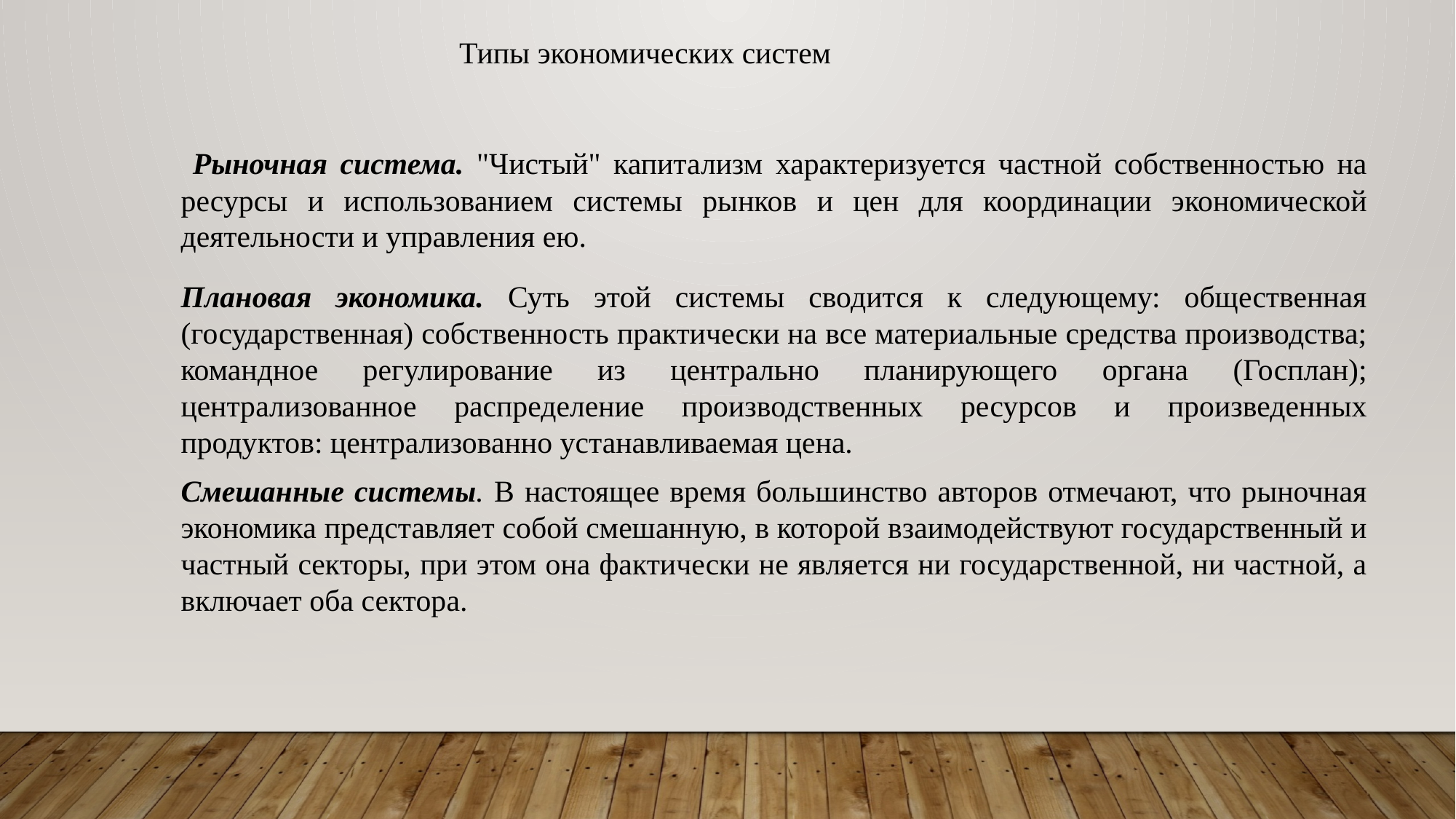

Типы экономических систем
 Рыночная система. "Чистый" капитализм характеризуется частной собственностью на ресурсы и использованием системы рынков и цен для координации экономической деятельности и управления ею.
Плановая экономика. Суть этой системы сводится к следующему: общественная (государственная) собственность практически на все материальные средства производства; командное регулирование из центрально планирующего органа (Госплан); централизованное распределение производственных ресурсов и произведенных продуктов: централизованно устанавливаемая цена.
Смешанные системы. В настоящее время большинство авторов отмечают, что рыночная экономика представляет собой смешанную, в которой взаимодействуют государственный и частный секторы, при этом она фактически не является ни государственной, ни частной, а включает оба сектора.